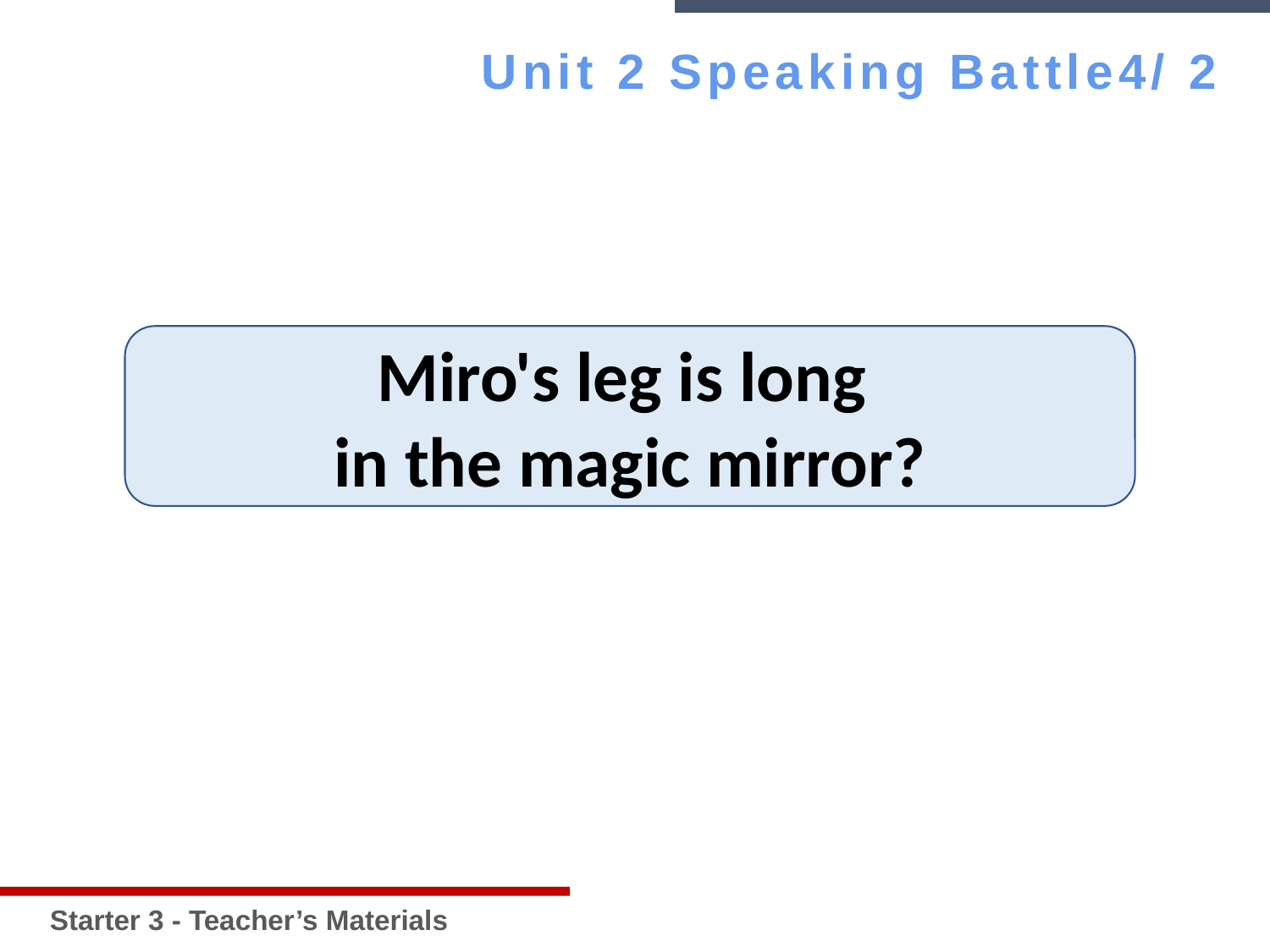

Starter 3 - Teacher’s Materials
Unit 2 Speaking Battle4/ 2
Miro's leg is long
in the magic mirror?